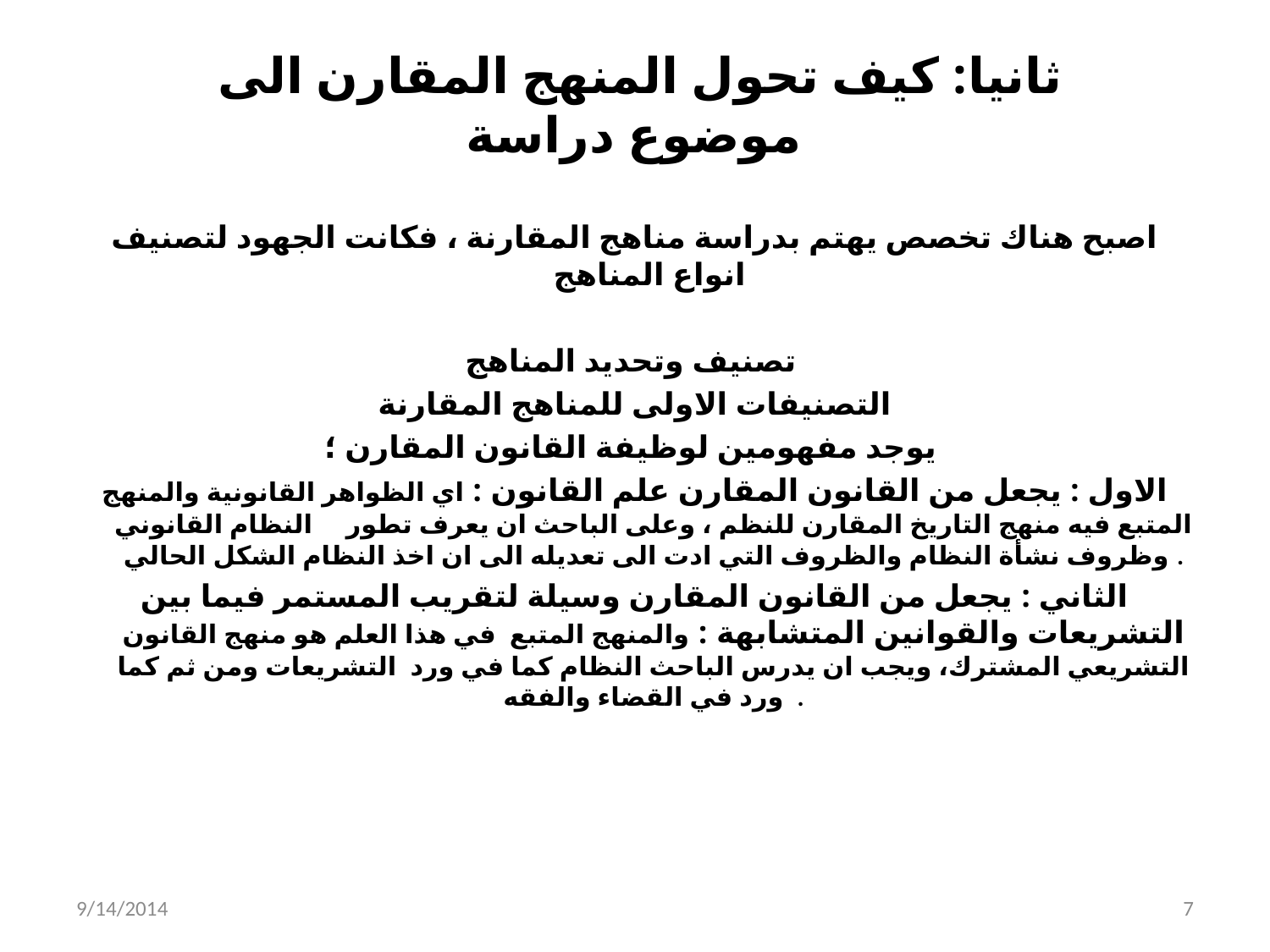

# ثانيا: كيف تحول المنهج المقارن الى موضوع دراسة
اصبح هناك تخصص يهتم بدراسة مناهج المقارنة ، فكانت الجهود لتصنيف انواع المناهج

تصنيف وتحديد المناهج
التصنيفات الاولى للمناهج المقارنة
يوجد مفهومين لوظيفة القانون المقارن ؛
الاول : يجعل من القانون المقارن علم القانون : اي الظواهر القانونية والمنهج المتبع فيه منهج التاريخ المقارن للنظم ، وعلى الباحث ان يعرف تطور     النظام القانوني وظروف نشأة النظام والظروف التي ادت الى تعديله الى ان اخذ النظام الشكل الحالي .
الثاني : يجعل من القانون المقارن وسيلة لتقريب المستمر فيما بين التشريعات والقوانين المتشابهة : والمنهج المتبع  في هذا العلم هو منهج القانون التشريعي المشترك، ويجب ان يدرس الباحث النظام كما في ورد  التشريعات ومن ثم كما ورد في القضاء والفقه  .

9/14/2014
7